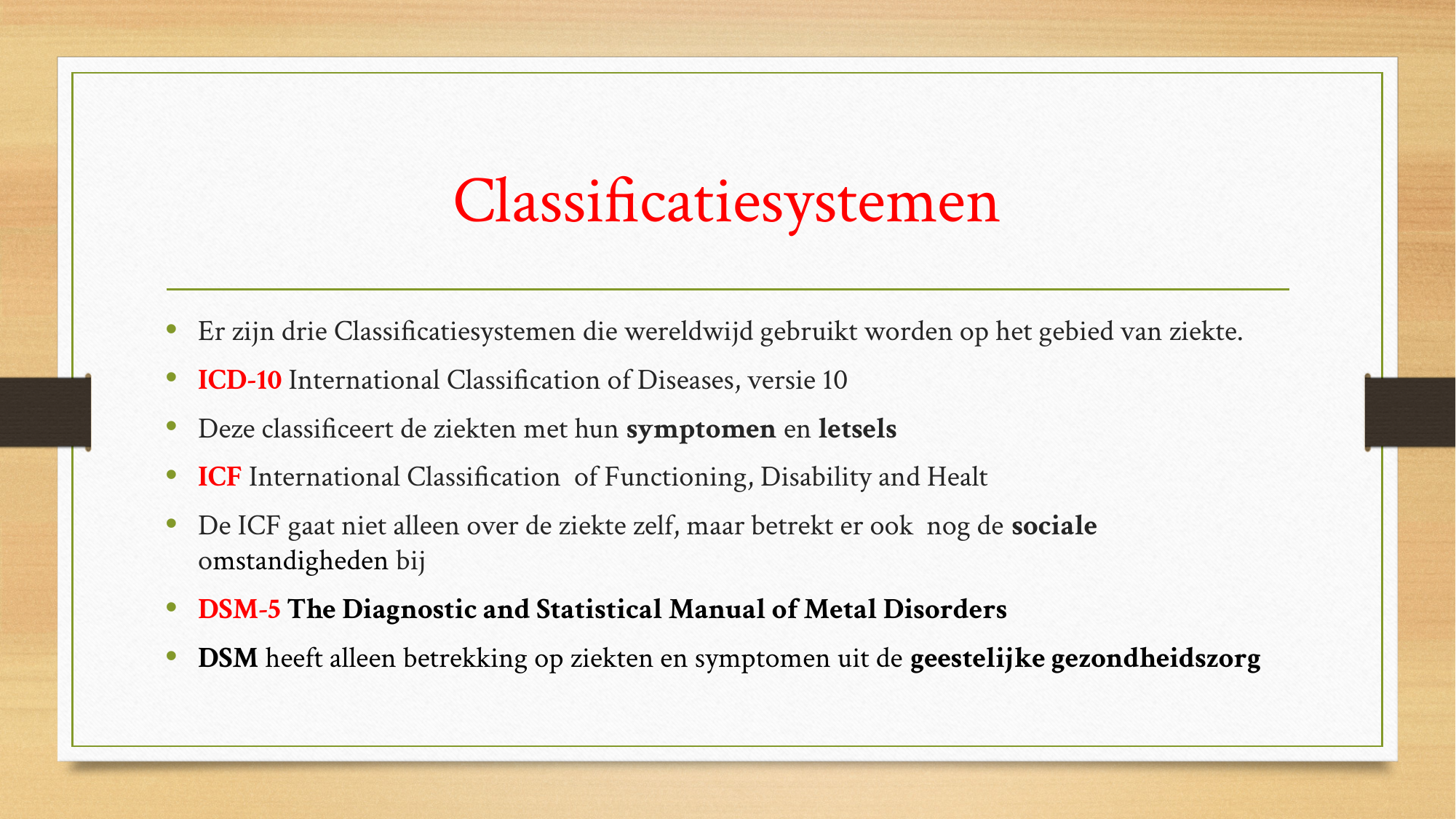

# Classificatiesystemen
Er zijn drie Classificatiesystemen die wereldwijd gebruikt worden op het gebied van ziekte.
ICD-10 International Classification of Diseases, versie 10
Deze classificeert de ziekten met hun symptomen en letsels
ICF International Classification  of Functioning, Disability and Healt
De ICF gaat niet alleen over de ziekte zelf, maar betrekt er ook  nog de sociale omstandigheden bij
DSM-5 The Diagnostic and Statistical Manual of Metal Disorders
DSM heeft alleen betrekking op ziekten en symptomen uit de geestelijke gezondheidszorg